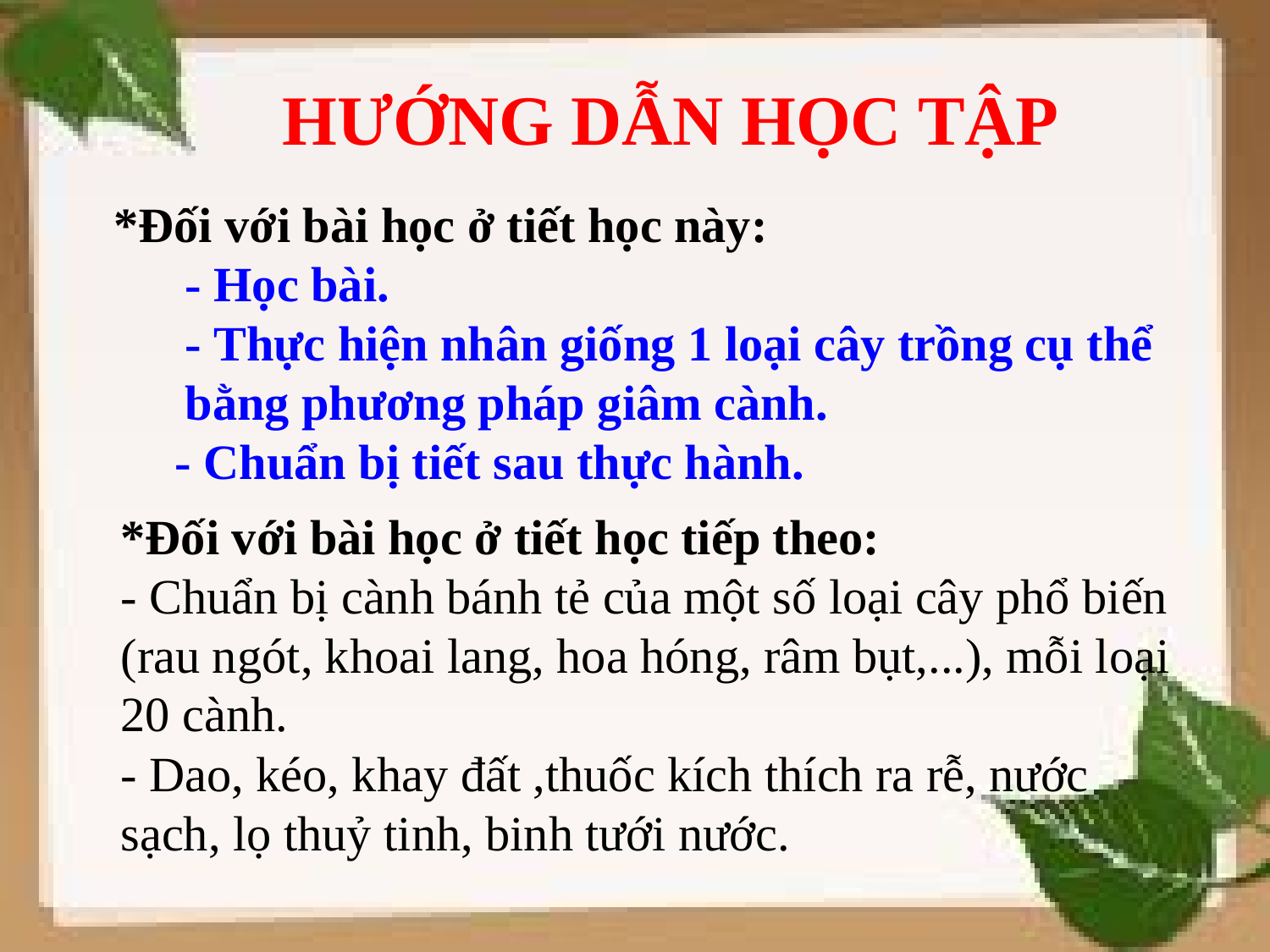

# HƯỚNG DẪN HỌC TẬP
*Đối với bài học ở tiết học này:
	- Học bài.
	- Thực hiện nhân giống 1 loại cây trồng cụ thể bằng phương pháp giâm cành.
     - Chuẩn bị tiết sau thực hành.
*Đối với bài học ở tiết học tiếp theo:
- Chuẩn bị cành bánh tẻ của một số loại cây phổ biến (rau ngót, khoai lang, hoa hóng, râm bụt,...), mỗi loại 20 cành.
- Dao, kéo, khay đất ,thuốc kích thích ra rễ, nước sạch, lọ thuỷ tinh, binh tưới nước.